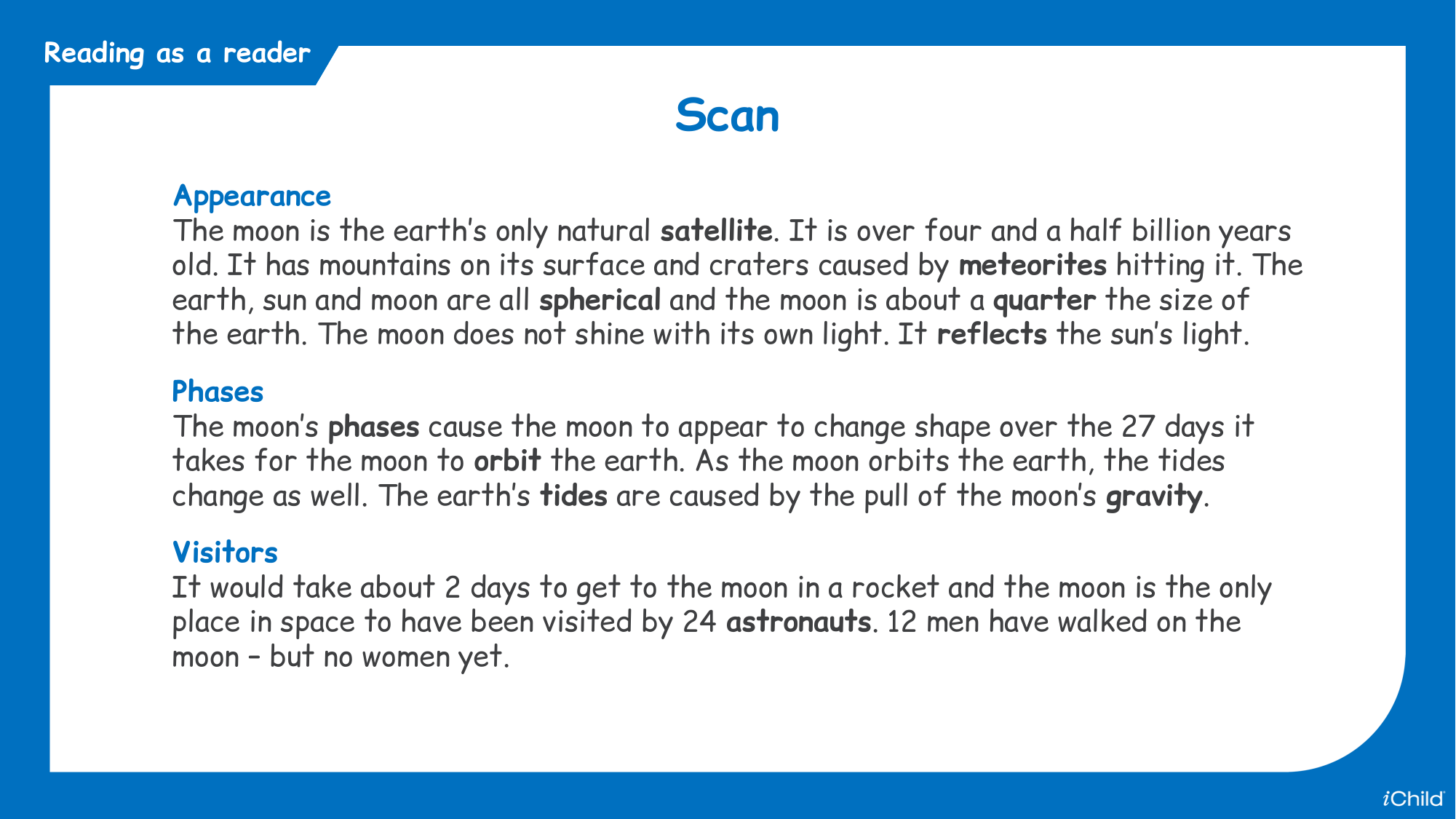

Reading as a reader
Scan
Appearance
The moon is the earth’s only natural satellite. It is over four and a half billion years old. It has mountains on its surface and craters caused by meteorites hitting it. The earth, sun and moon are all spherical and the moon is about a quarter the size of the earth. The moon does not shine with its own light. It reflects the sun’s light.
Phases
The moon’s phases cause the moon to appear to change shape over the 27 days it takes for the moon to orbit the earth. As the moon orbits the earth, the tides change as well. The earth’s tides are caused by the pull of the moon’s gravity.
Visitors
It would take about 2 days to get to the moon in a rocket and the moon is the only place in space to have been visited by 24 astronauts. 12 men have walked on the moon – but no women yet.